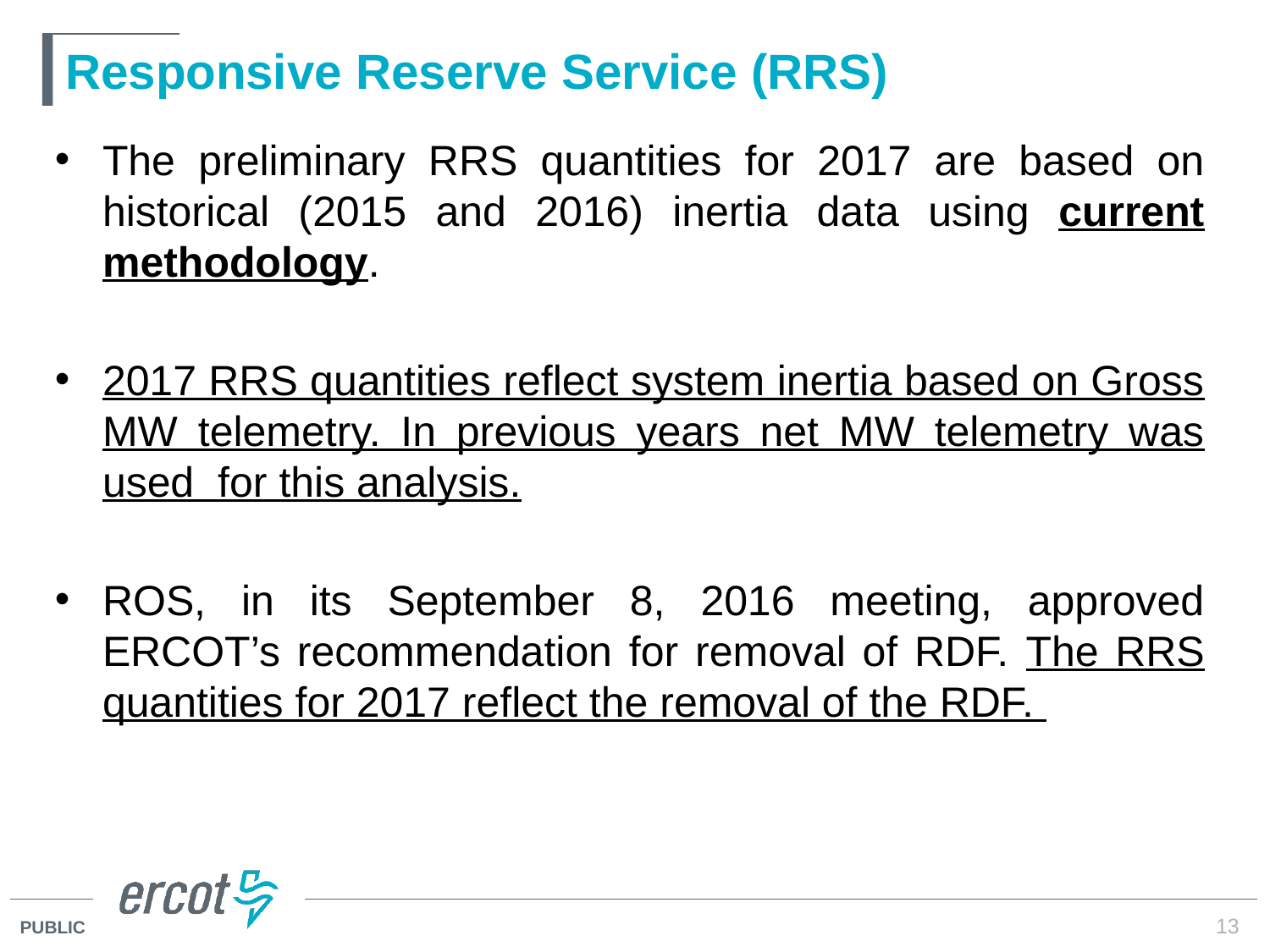

# Responsive Reserve Service (RRS)
The preliminary RRS quantities for 2017 are based on historical (2015 and 2016) inertia data using current methodology.

2017 RRS quantities reflect system inertia based on Gross MW telemetry. In previous years net MW telemetry was used  for this analysis.

ROS, in its September 8, 2016 meeting, approved ERCOT’s recommendation for removal of RDF. The RRS quantities for 2017 reflect the removal of the RDF.
13